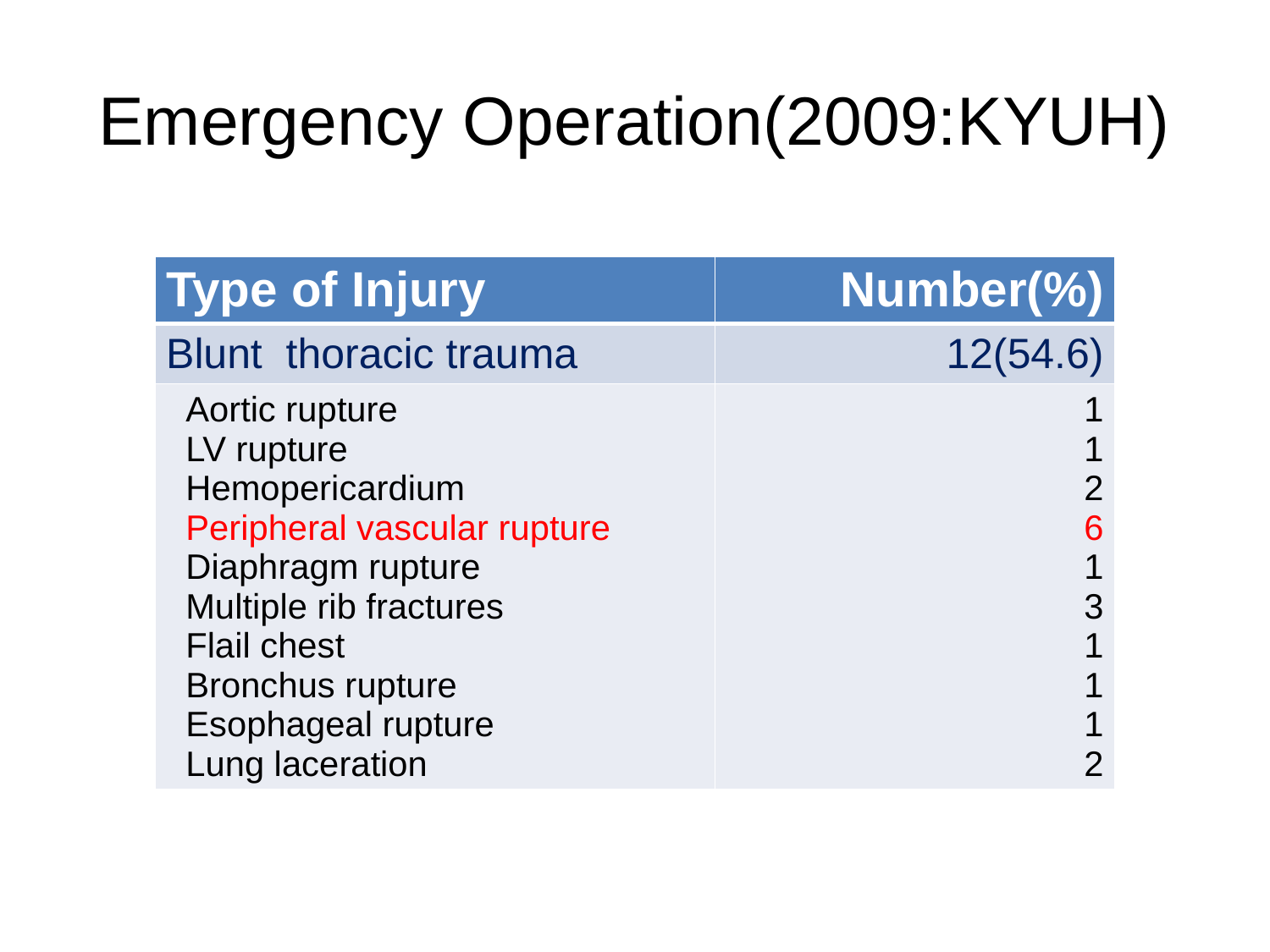

# Emergency Operation(2009:KYUH)
| Type of Injury | Number(%) |
| --- | --- |
| Blunt thoracic trauma | 12(54.6) |
| Aortic rupture LV rupture Hemopericardium Peripheral vascular rupture Diaphragm rupture Multiple rib fractures Flail chest Bronchus rupture Esophageal rupture Lung laceration | 1 1 2 6 1 3 1 1 1 2 |